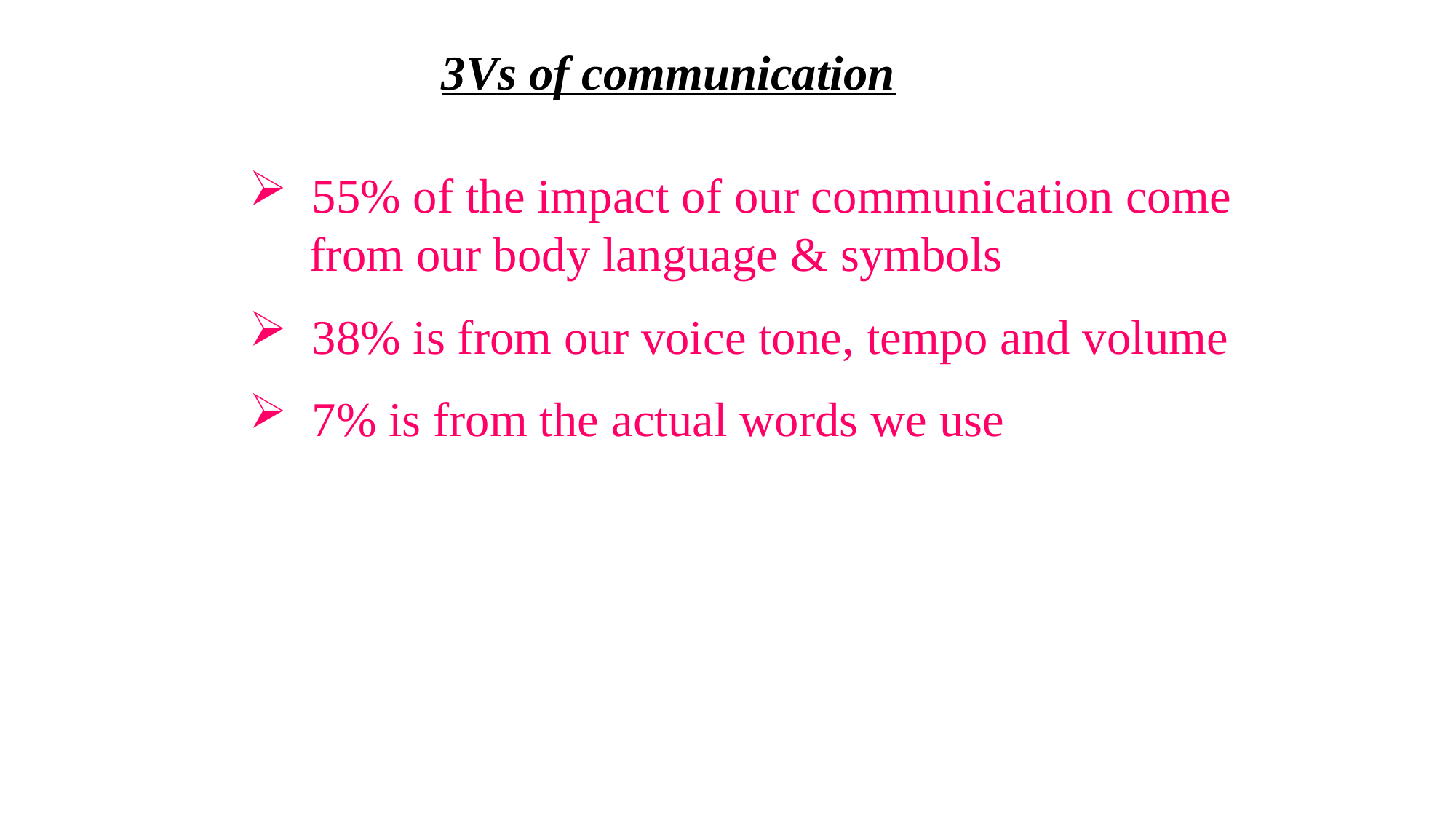

3Vs of communication
  55% of the impact of our communication come
     from our body language & symbols
  38% is from our voice tone, tempo and volume
  7% is from the actual words we use